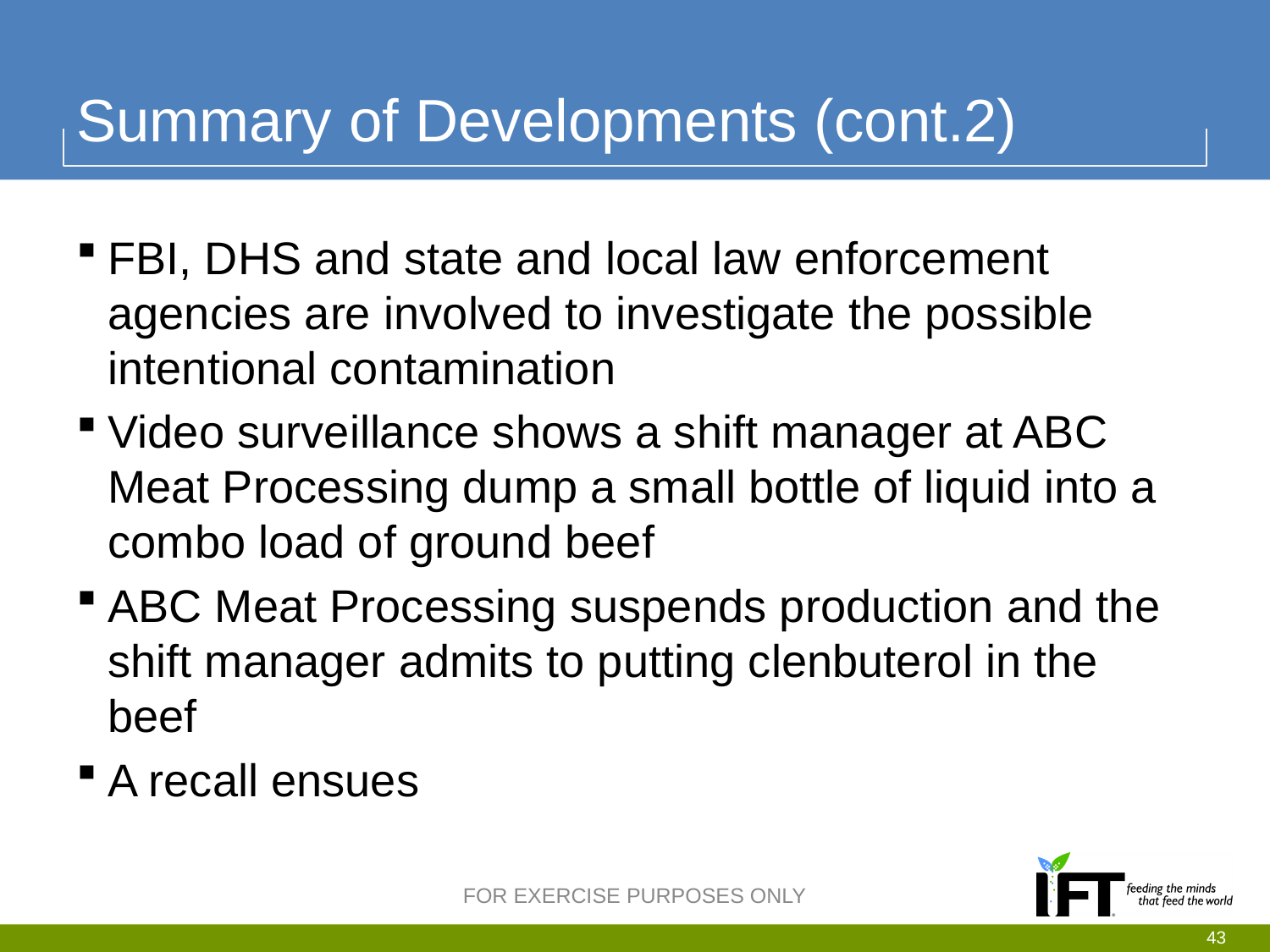

# Summary of Developments (cont.2)
FBI, DHS and state and local law enforcement agencies are involved to investigate the possible intentional contamination
Video surveillance shows a shift manager at ABC Meat Processing dump a small bottle of liquid into a combo load of ground beef
ABC Meat Processing suspends production and the shift manager admits to putting clenbuterol in the beef
A recall ensues
FOR EXERCISE PURPOSES ONLY